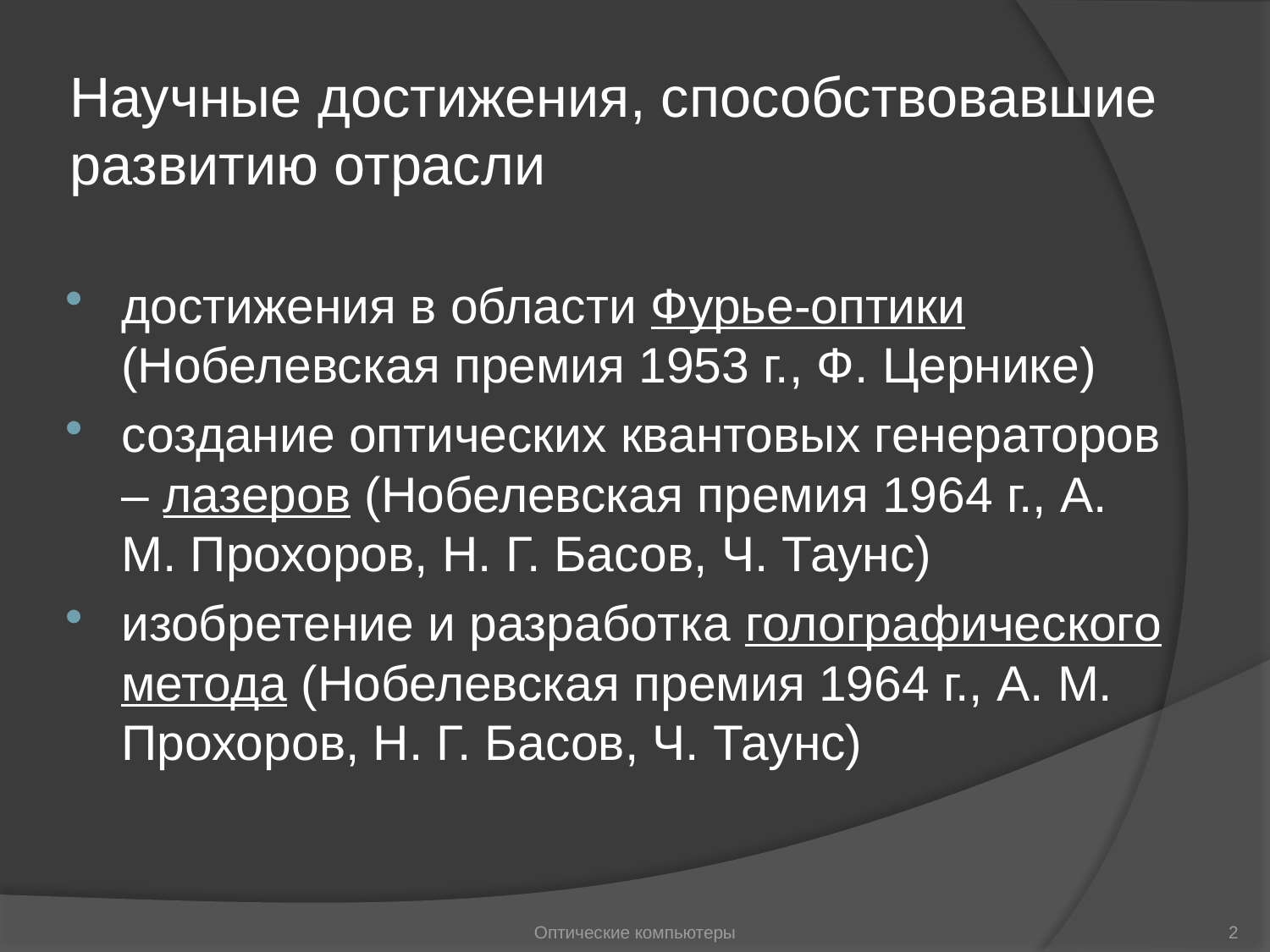

# Научные достижения, способствовавшие развитию отрасли
достижения в области Фурье-оптики (Нобелевская премия 1953 г., Ф. Цернике)
создание оптических квантовых генераторов – лазеров (Нобелевская премия 1964 г., А. М. Прохоров, Н. Г. Басов, Ч. Таунс)
изобретение и разработка голографического метода (Нобелевская премия 1964 г., А. М. Прохоров, Н. Г. Басов, Ч. Таунс)
Оптические компьютеры
2